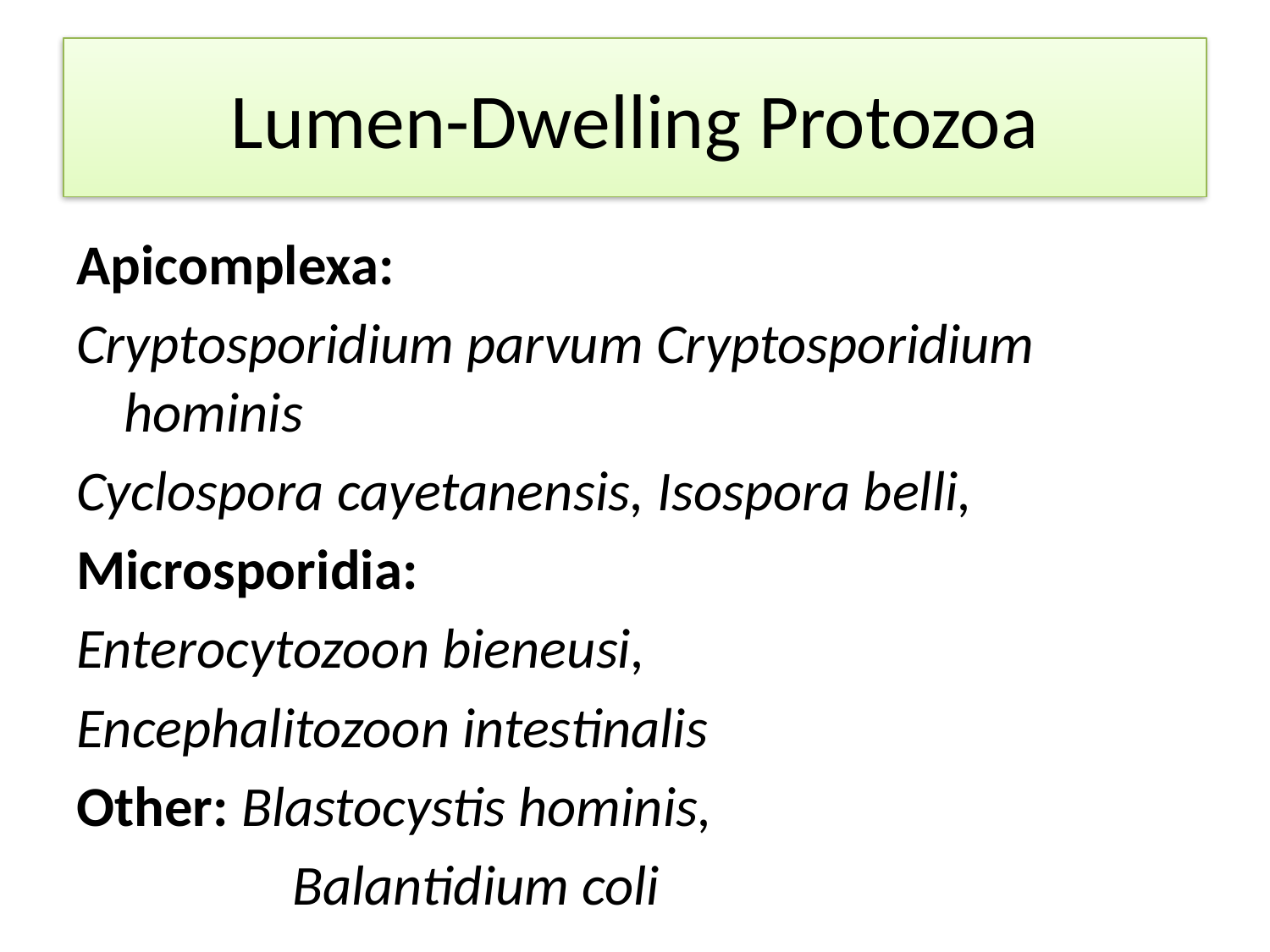

# Lumen-Dwelling Protozoa
Apicomplexa:
Cryptosporidium parvum Cryptosporidium hominis
Cyclospora cayetanensis, Isospora belli,
Microsporidia:
Enterocytozoon bieneusi,
Encephalitozoon intestinalis
Other: Blastocystis hominis,
                 Balantidium coli